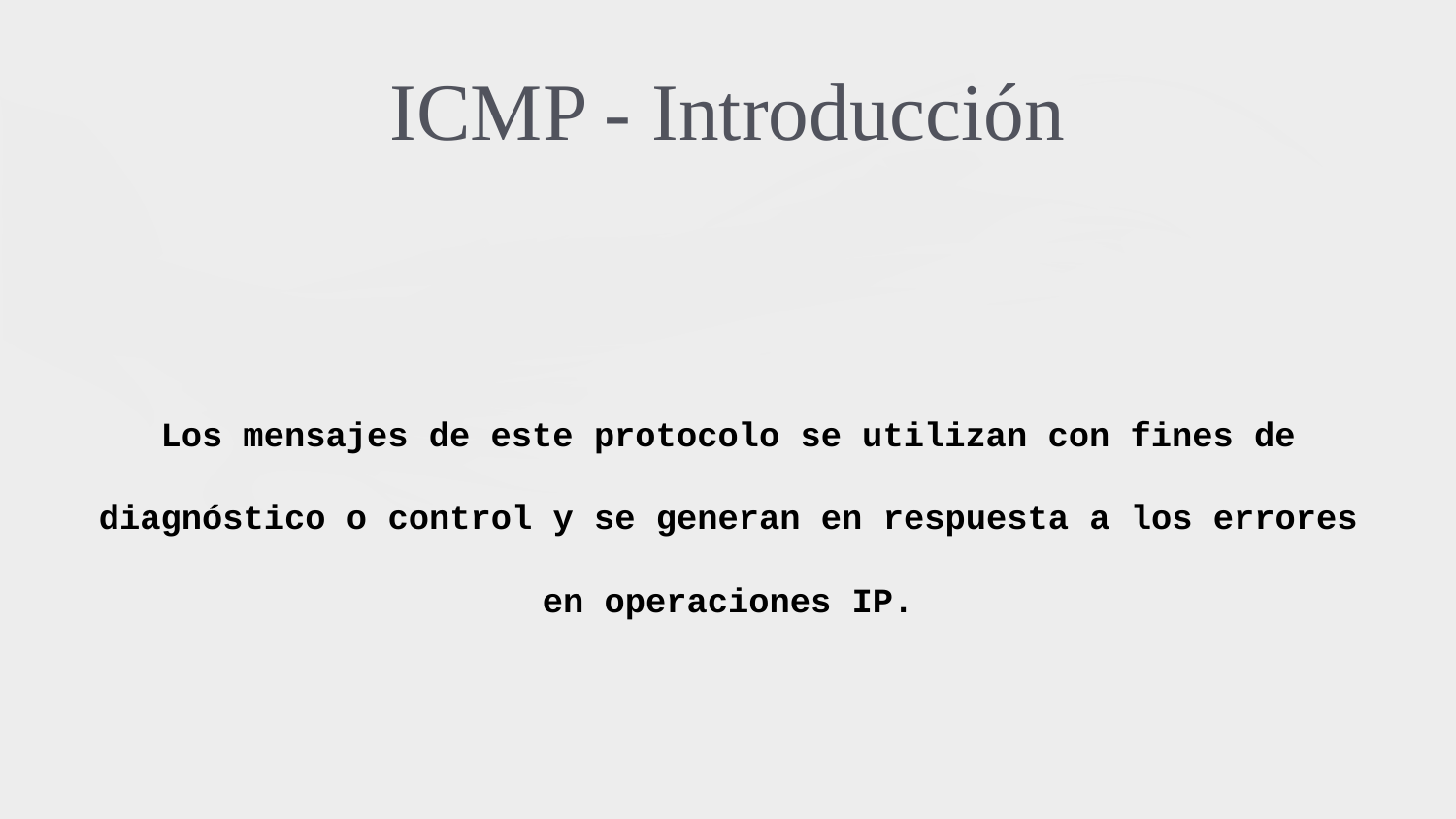

# ICMP - Introducción
Los mensajes de este protocolo se utilizan con fines de diagnóstico o control y se generan en respuesta a los errores en operaciones IP.